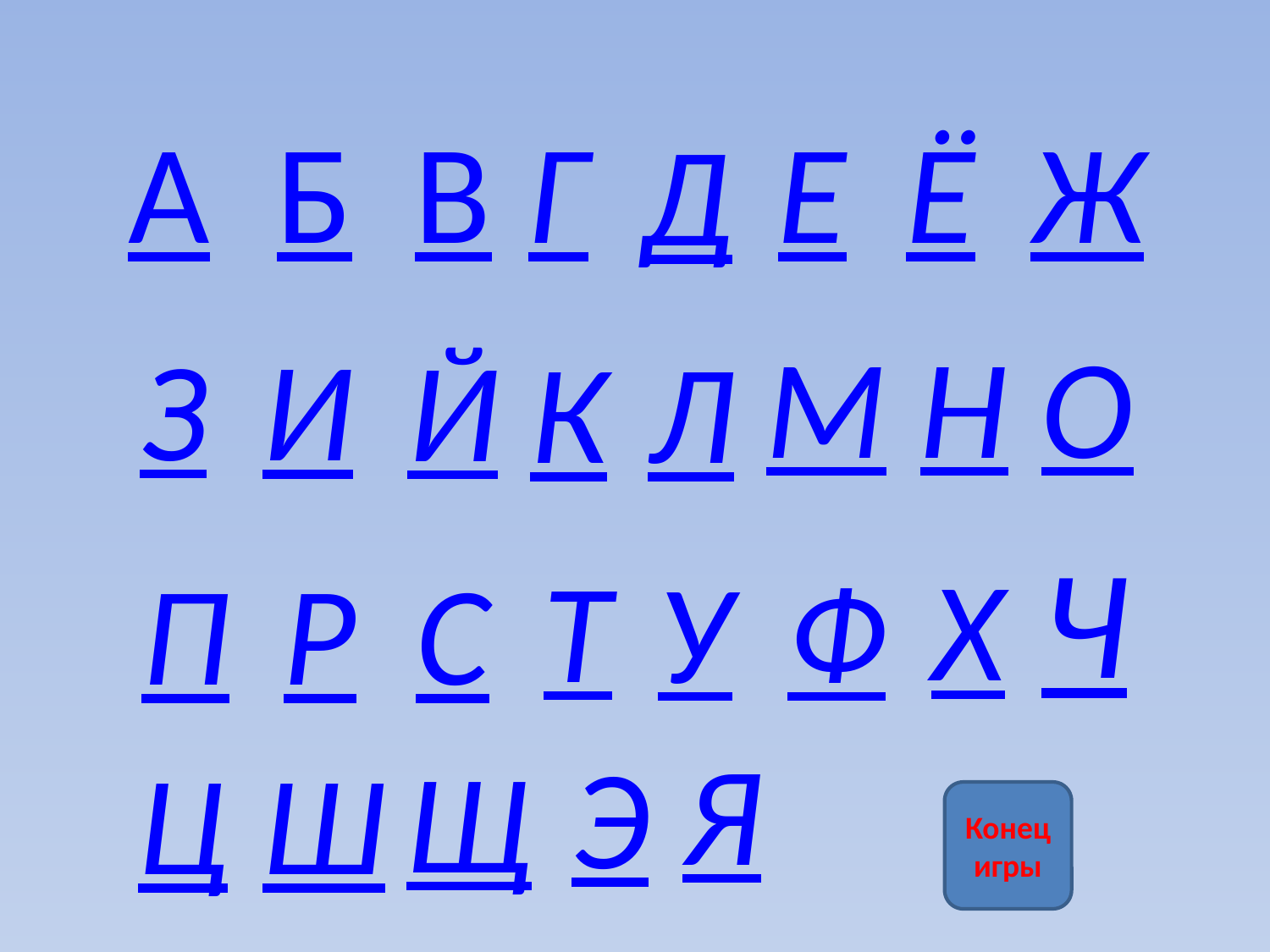

Ж
Ё
А
Б
В
Г
Е
Д
О
Н
М
З
И
Й
К
Л
Ч
Х
Т
У
Ф
С
П
Р
Я
Э
Щ
Ц
Ш
Конец игры